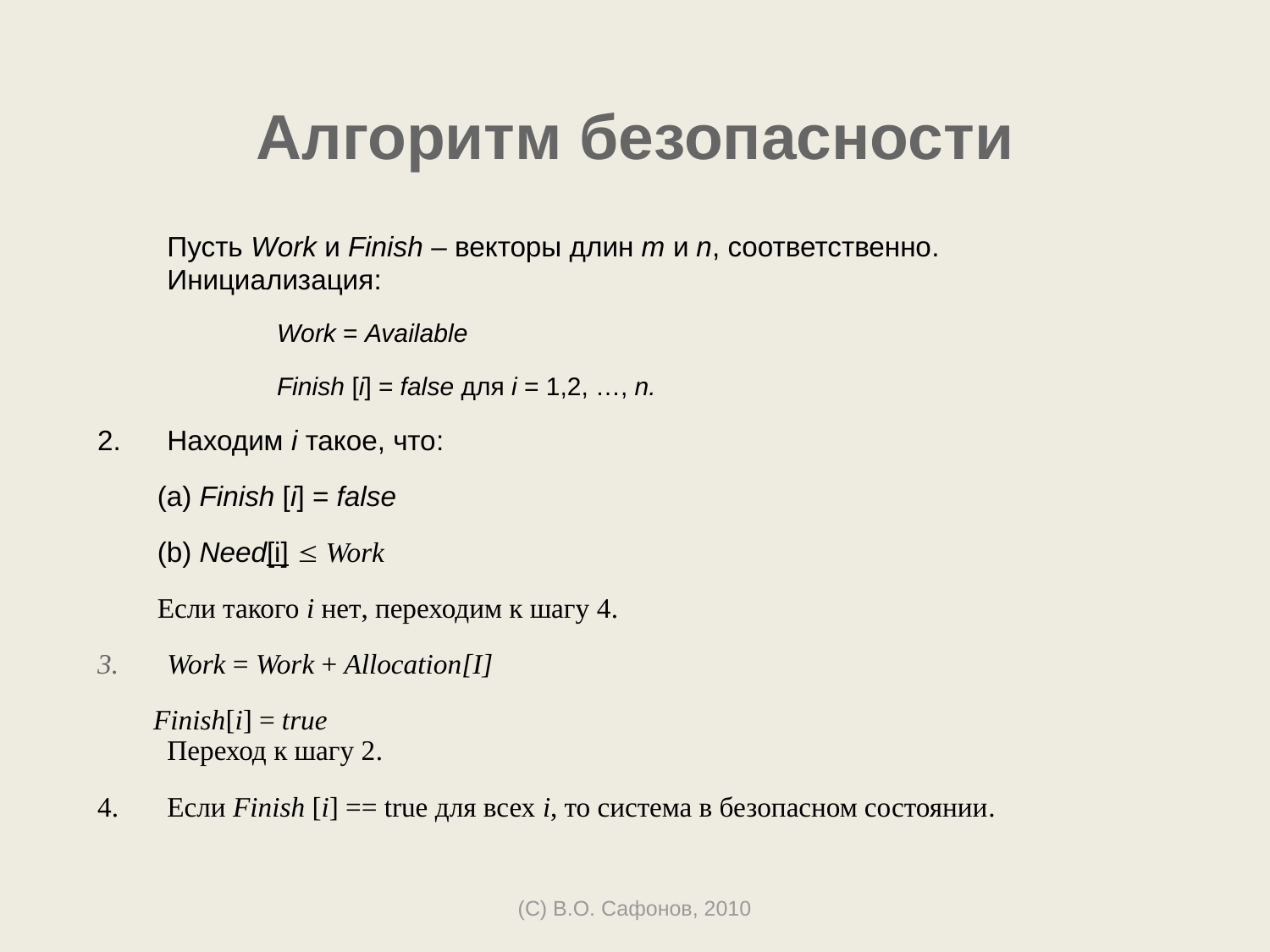

# Алгоритм безопасности
	Пусть Work и Finish – векторы длин m и n, соответственно.  Инициализация:
Work = Available
Finish [i] = false для i = 1,2, …, n.
2.	Находим i такое, что:
(a) Finish [i] = false
(b) Need[i] ≤ Work
Если такого i нет, переходим к шагу 4.
Work = Work + Allocation[I]
        Finish[i] = true
Переход к шагу 2.
4.	Если Finish [i] == true для всех i, то система в безопасном состоянии.
(C) В.О. Сафонов, 2010